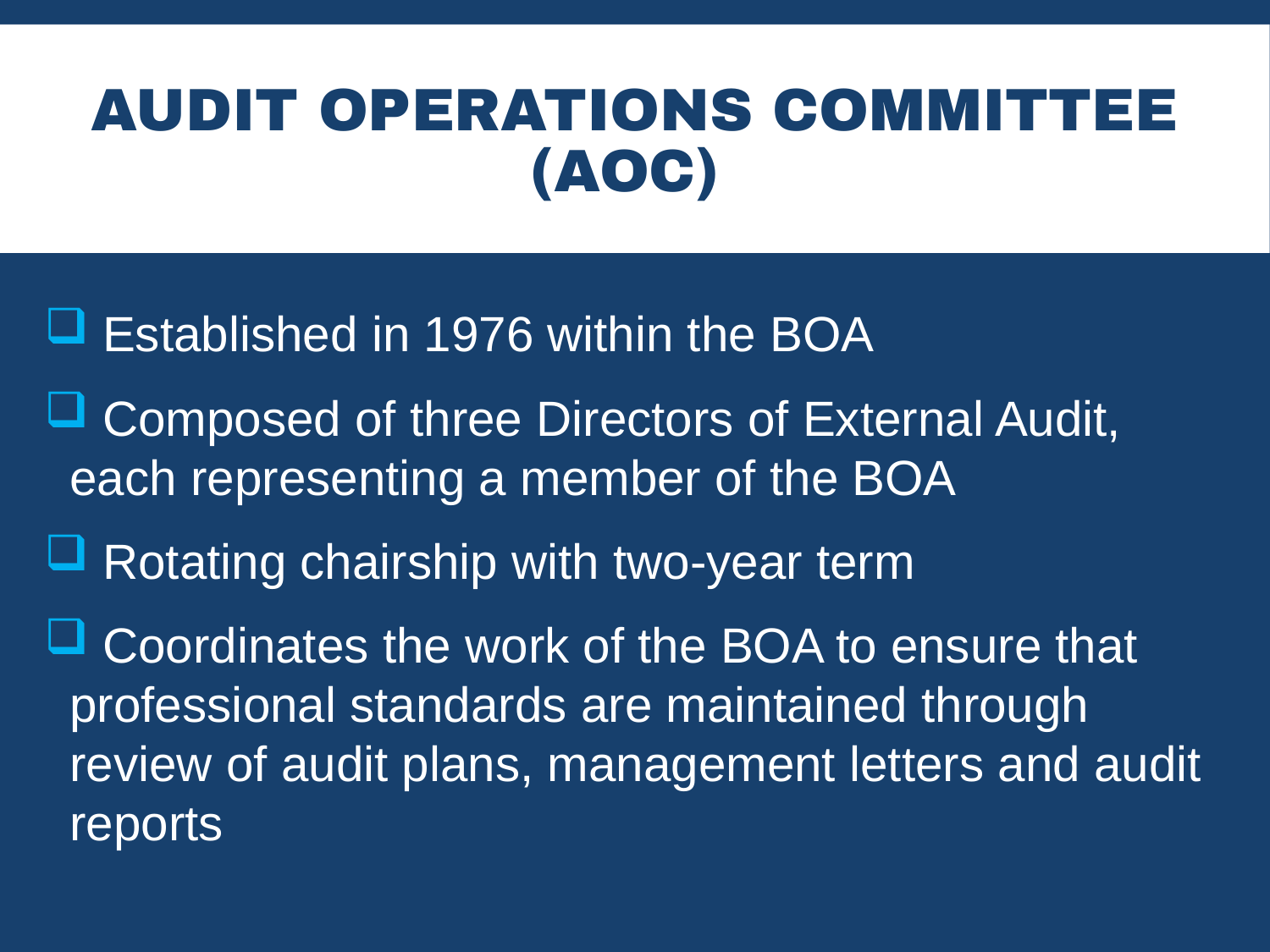

# Audit Operations Committee (AOC)
 Established in 1976 within the BOA
 Composed of three Directors of External Audit, each representing a member of the BOA
 Rotating chairship with two-year term
 Coordinates the work of the BOA to ensure that professional standards are maintained through review of audit plans, management letters and audit reports